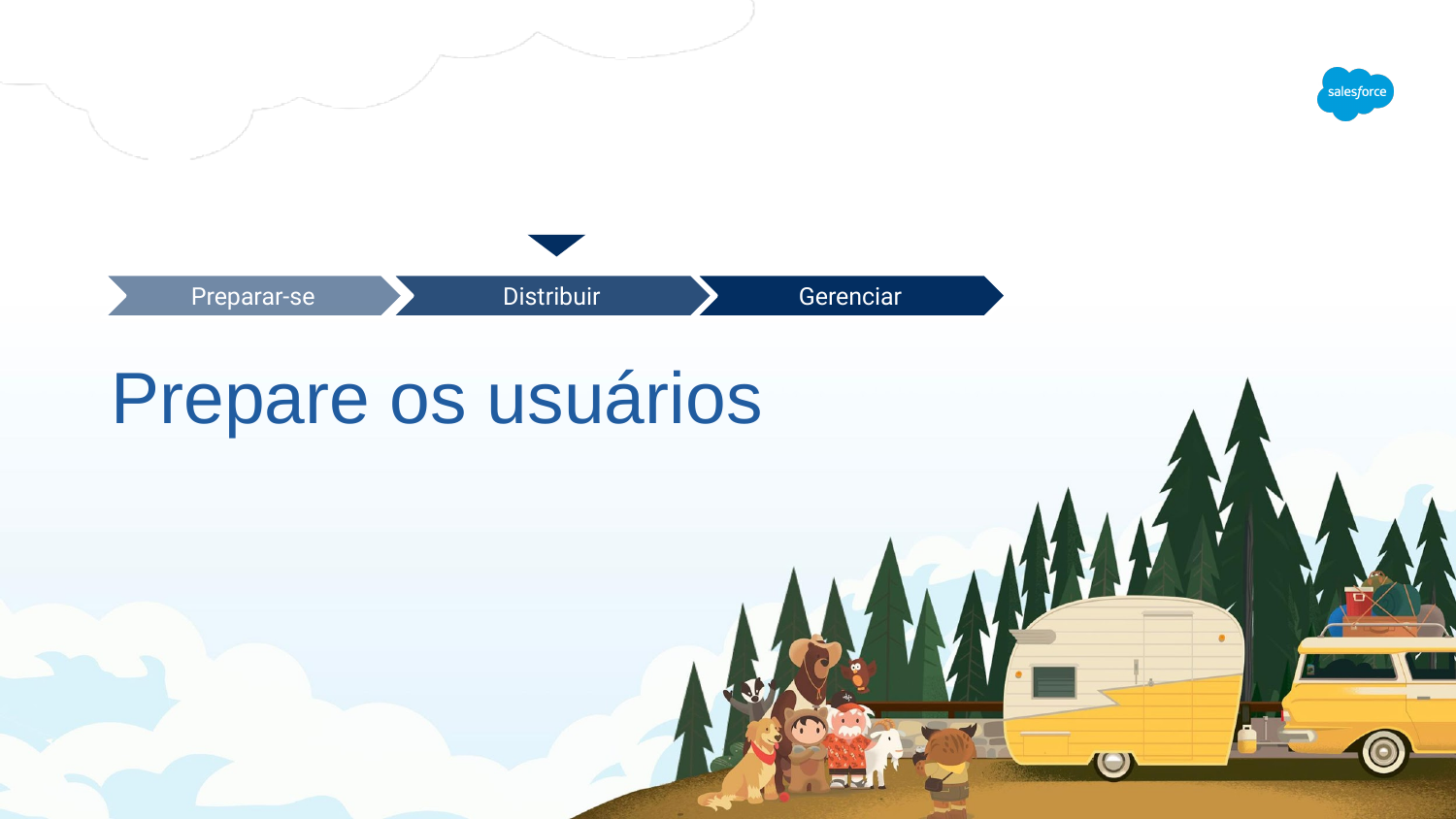

Preparar-se
Distribuir
Gerenciar
# Prepare os usuários